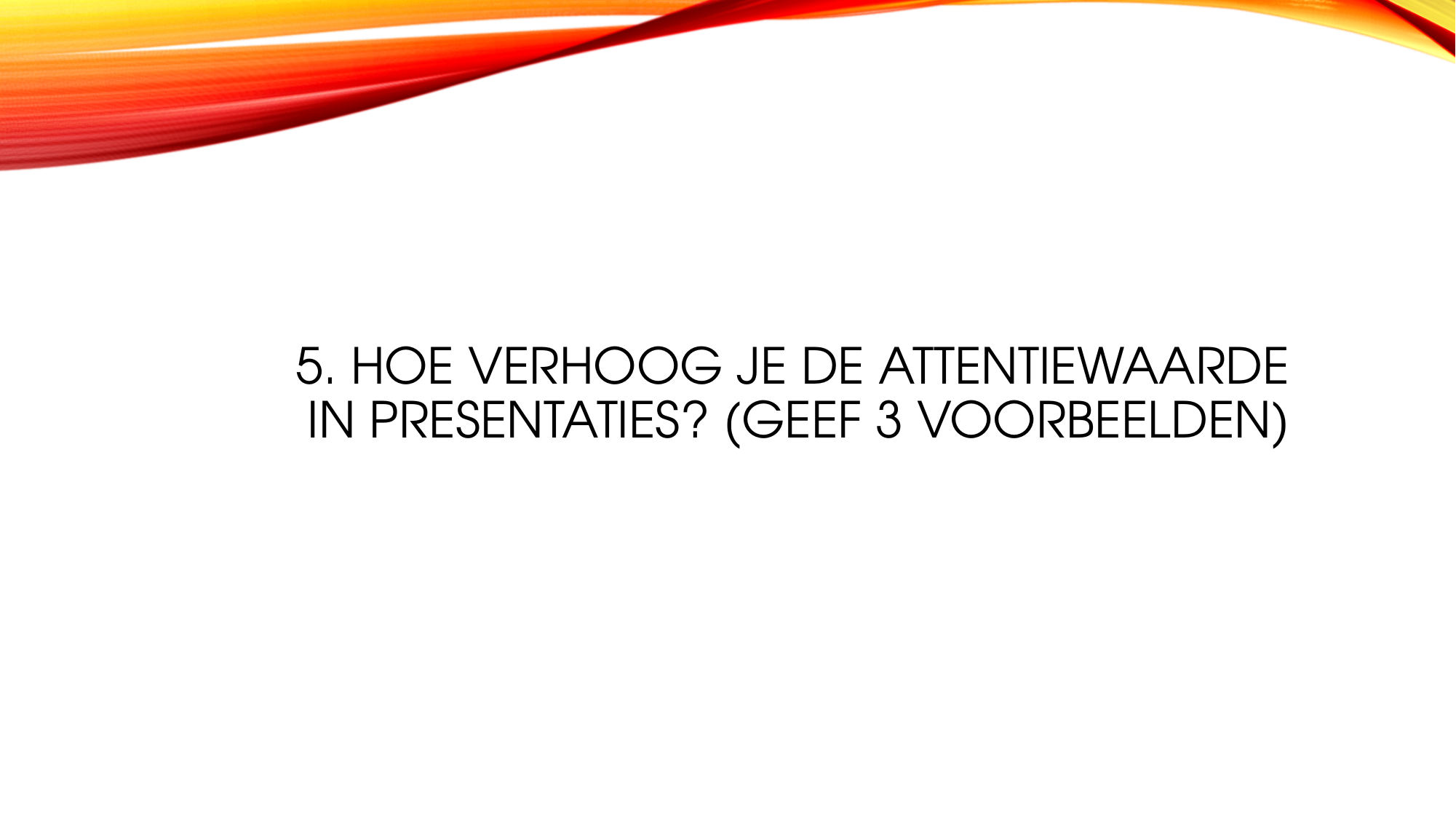

# 5. Hoe verhoog je de attentiewaarde in presentaties? (geef 3 voorbeelden)